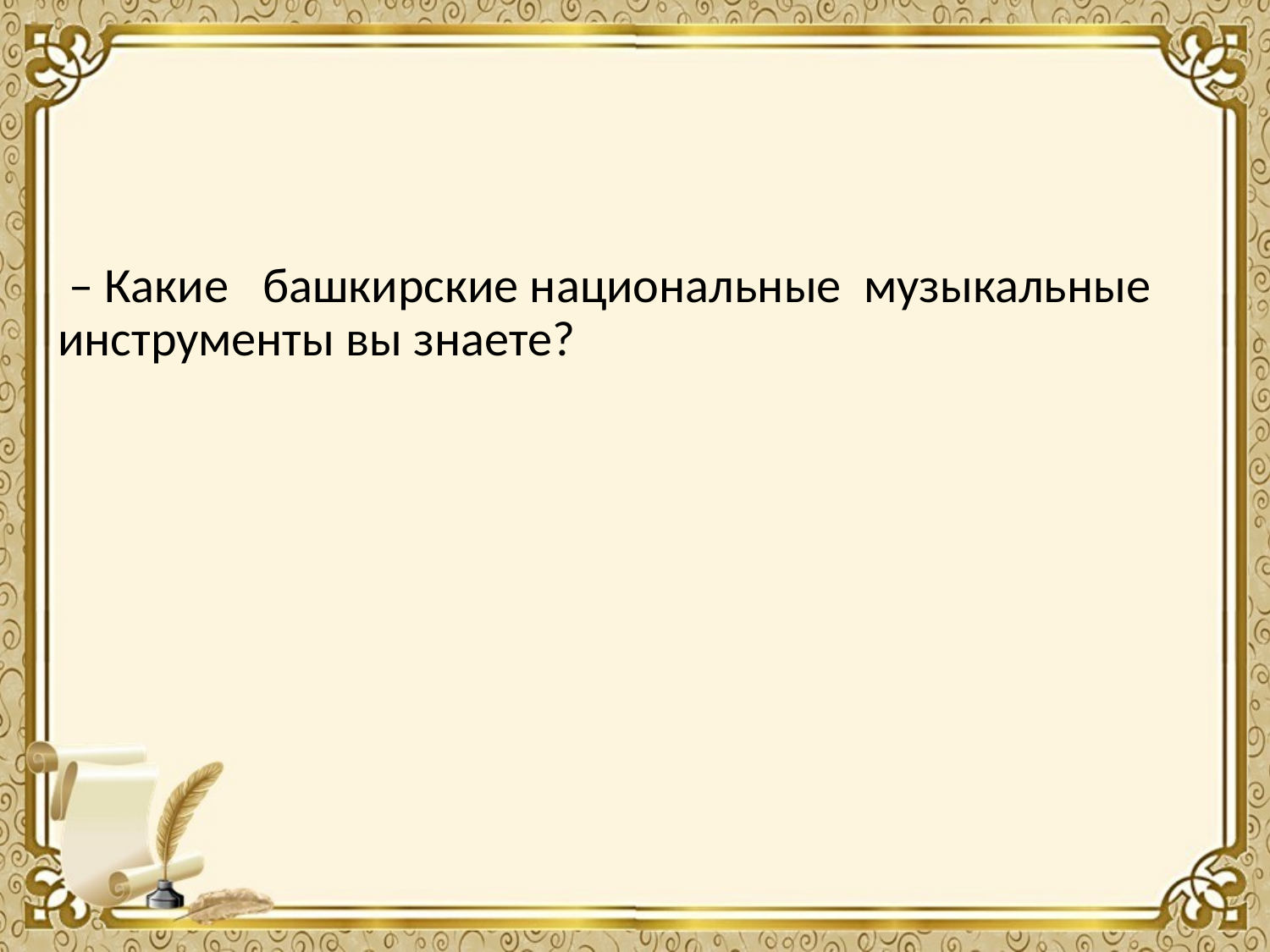

– Какие   башкирские национальные  музыкальные инструменты вы знаете?